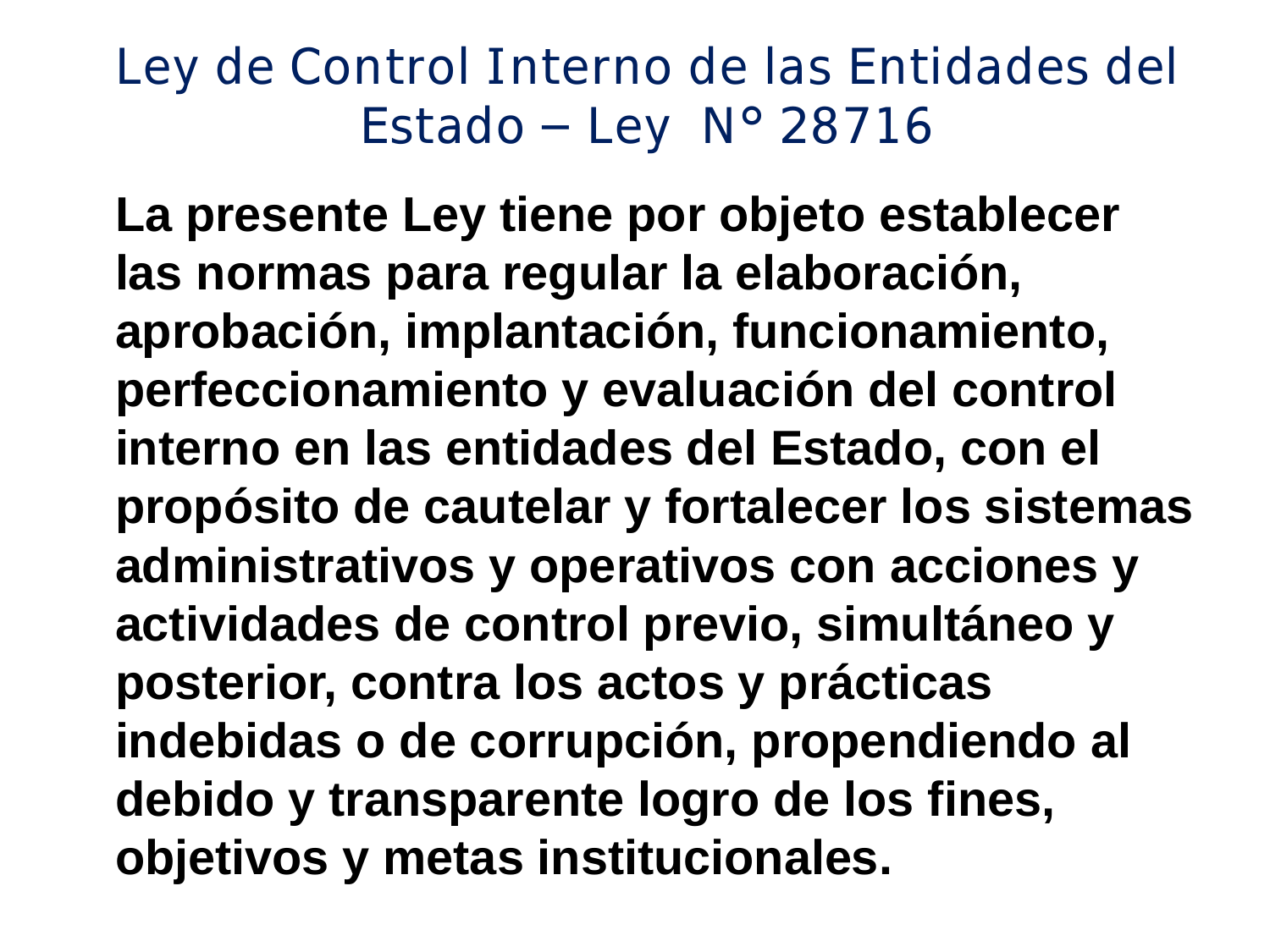

# Ley de Control Interno de las Entidades del Estado – Ley  N° 28716
	La presente Ley tiene por objeto establecer las normas para regular la elaboración, aprobación, implantación, funcionamiento, perfeccionamiento y evaluación del control interno en las entidades del Estado, con el propósito de cautelar y fortalecer los sistemas administrativos y operativos con acciones y actividades de control previo, simultáneo y posterior, contra los actos y prácticas indebidas o de corrupción, propendiendo al debido y transparente logro de los fines, objetivos y metas institucionales.